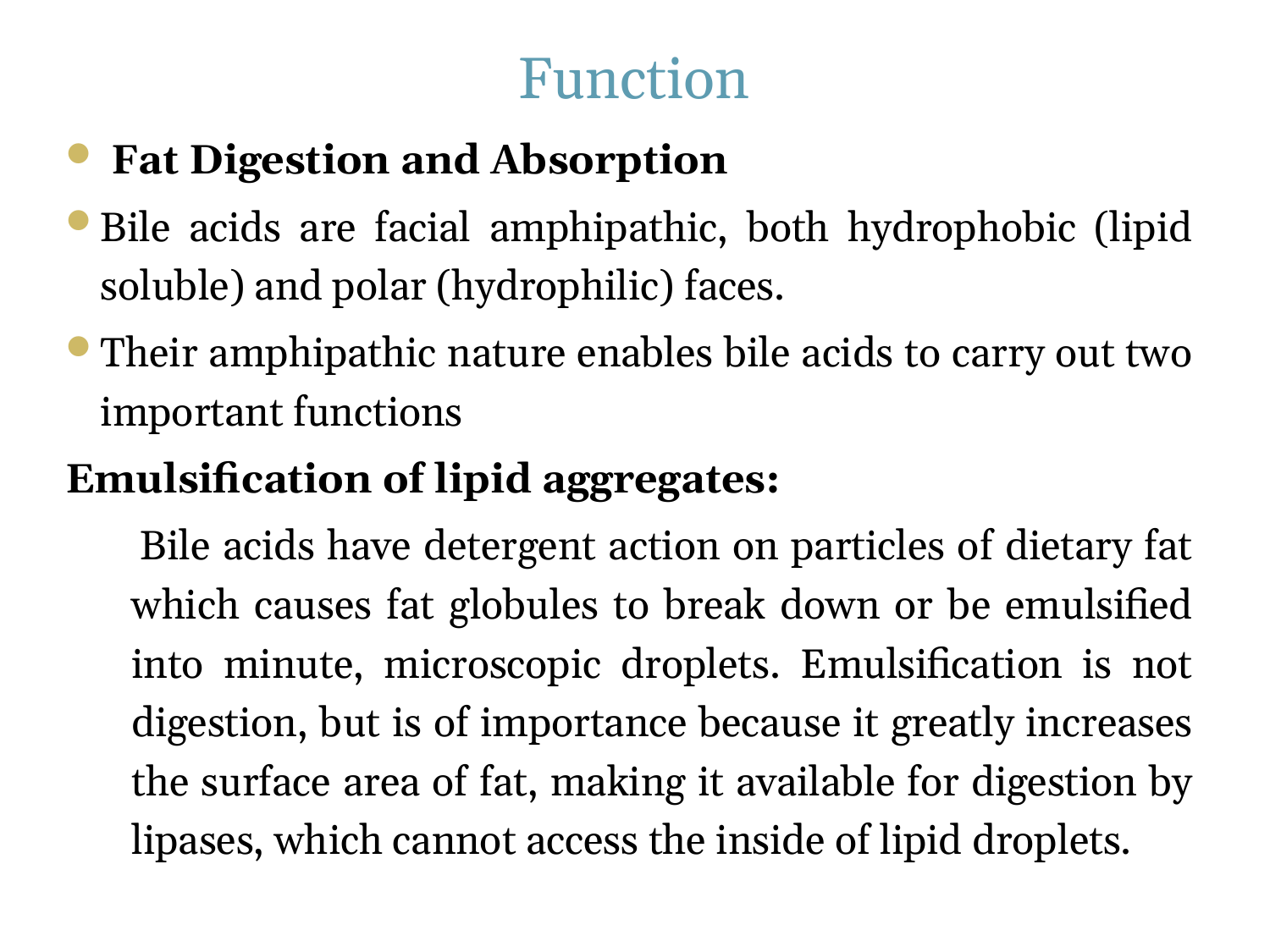

# Function
 Fat Digestion and Absorption
Bile acids are facial amphipathic, both hydrophobic (lipid soluble) and polar (hydrophilic) faces.
Their amphipathic nature enables bile acids to carry out two important functions
Emulsification of lipid aggregates:
      Bile acids have detergent action on particles of dietary fat which causes fat globules to break down or be emulsified into minute, microscopic droplets. Emulsification is not digestion, but is of importance because it greatly increases the surface area of fat, making it available for digestion by lipases, which cannot access the inside of lipid droplets.

19